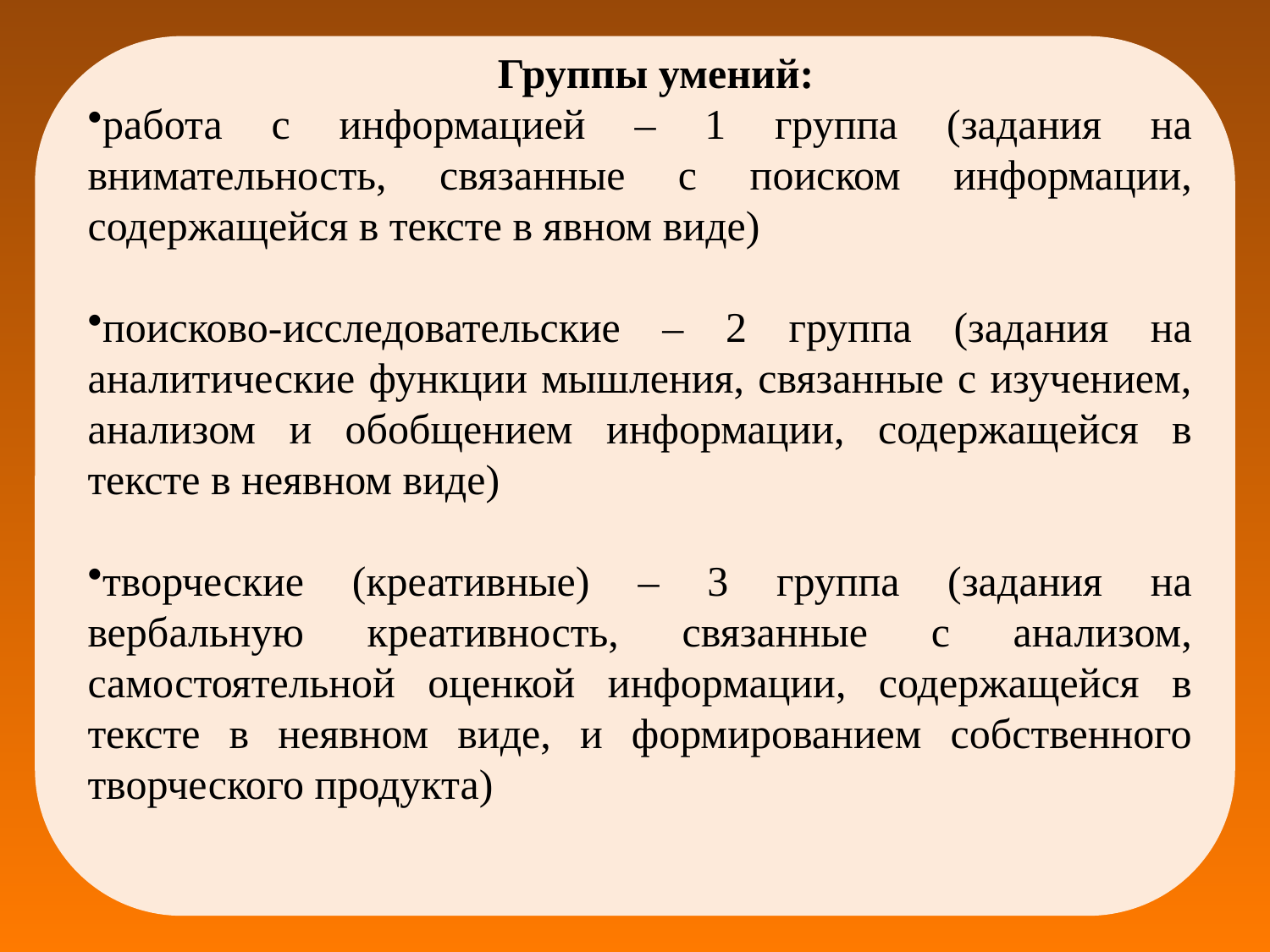

Группы умений:
работа с информацией – 1 группа (задания на внимательность, связанные с поиском информации, содержащейся в тексте в явном виде)

поисково-исследовательские – 2 группа (задания на аналитические функции мышления, связанные с изучением, анализом и обобщением информации, содержащейся в тексте в неявном виде)

творческие (креативные) – 3 группа (задания на вербальную креативность, связанные с анализом, самостоятельной оценкой информации, содержащейся в тексте в неявном виде, и формированием собственного творческого продукта)